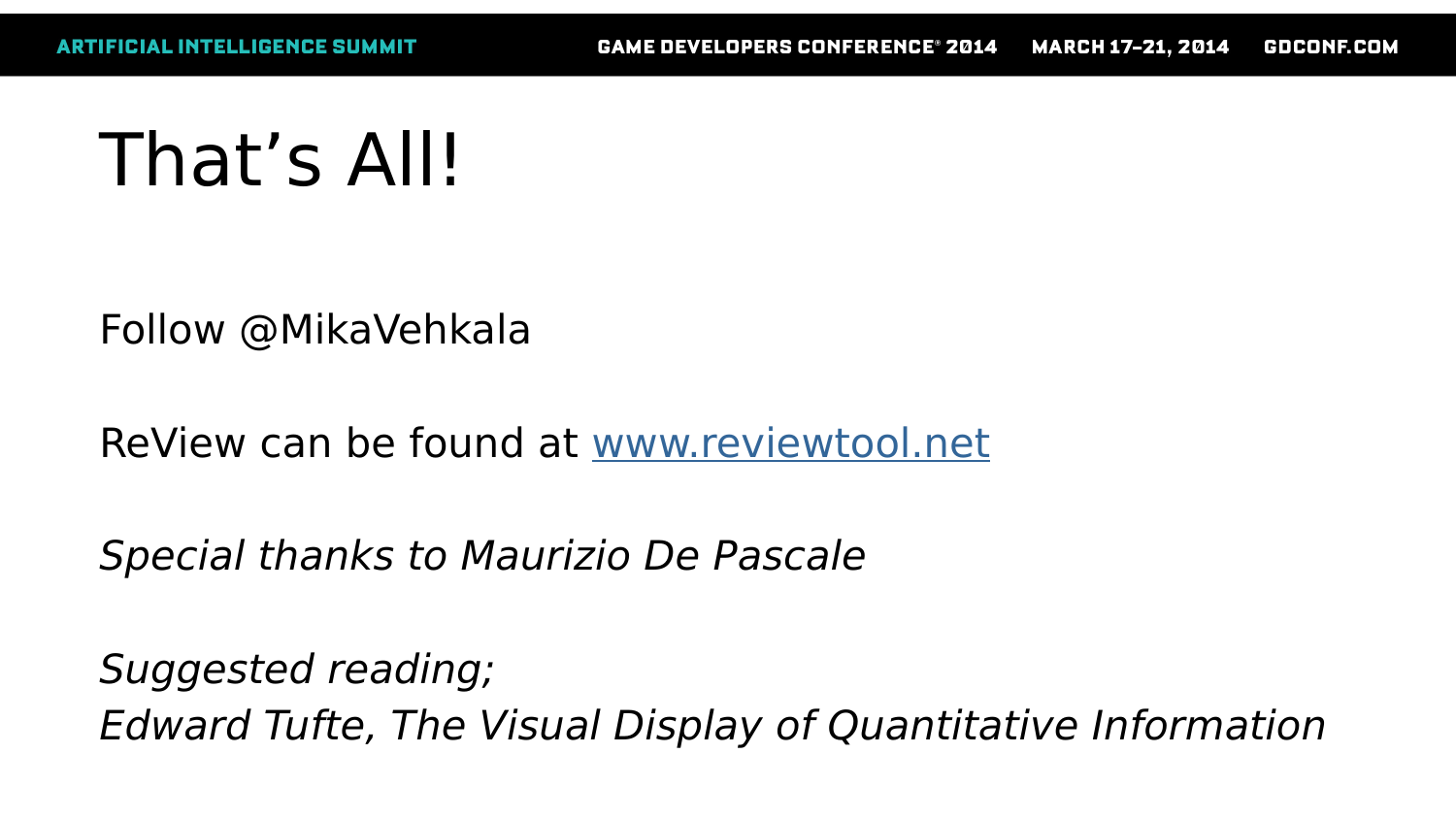

# That’s All!

Follow @MikaVehkala

ReView can be found at www.reviewtool.net

Special thanks to Maurizio De Pascale

Suggested reading;
Edward Tufte, The Visual Display of Quantitative Information